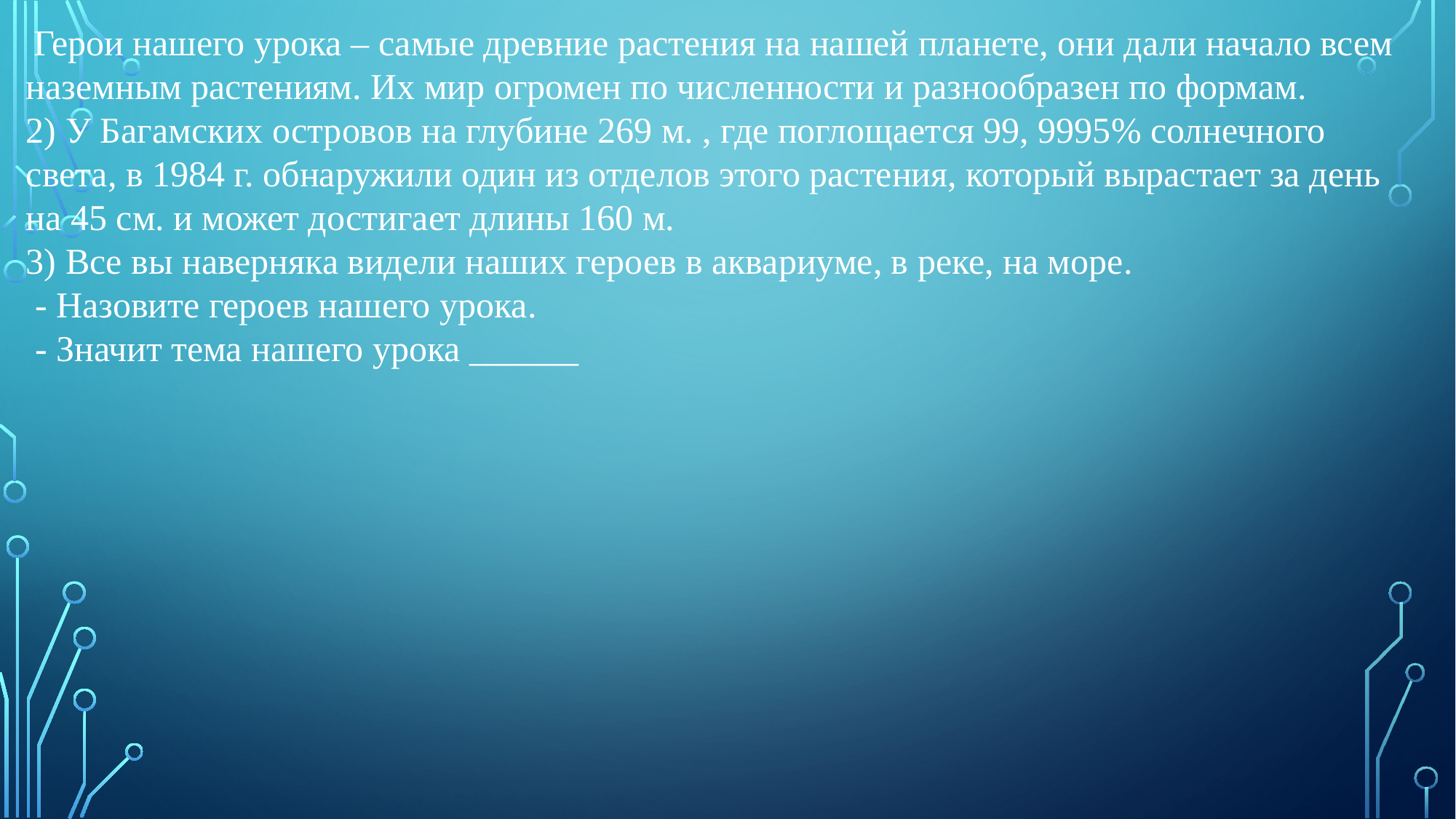

Герои нашего урока – самые древние растения на нашей планете, они дали начало всем наземным растениям. Их мир огромен по численности и разнообразен по формам.
2) У Багамских островов на глубине 269 м. , где поглощается 99, 9995% солнечного света, в 1984 г. обнаружили один из отделов этого растения, который вырастает за день на 45 см. и может достигает длины 160 м.
3) Все вы наверняка видели наших героев в аквариуме, в реке, на море.
 - Назовите героев нашего урока.
 - Значит тема нашего урока ______